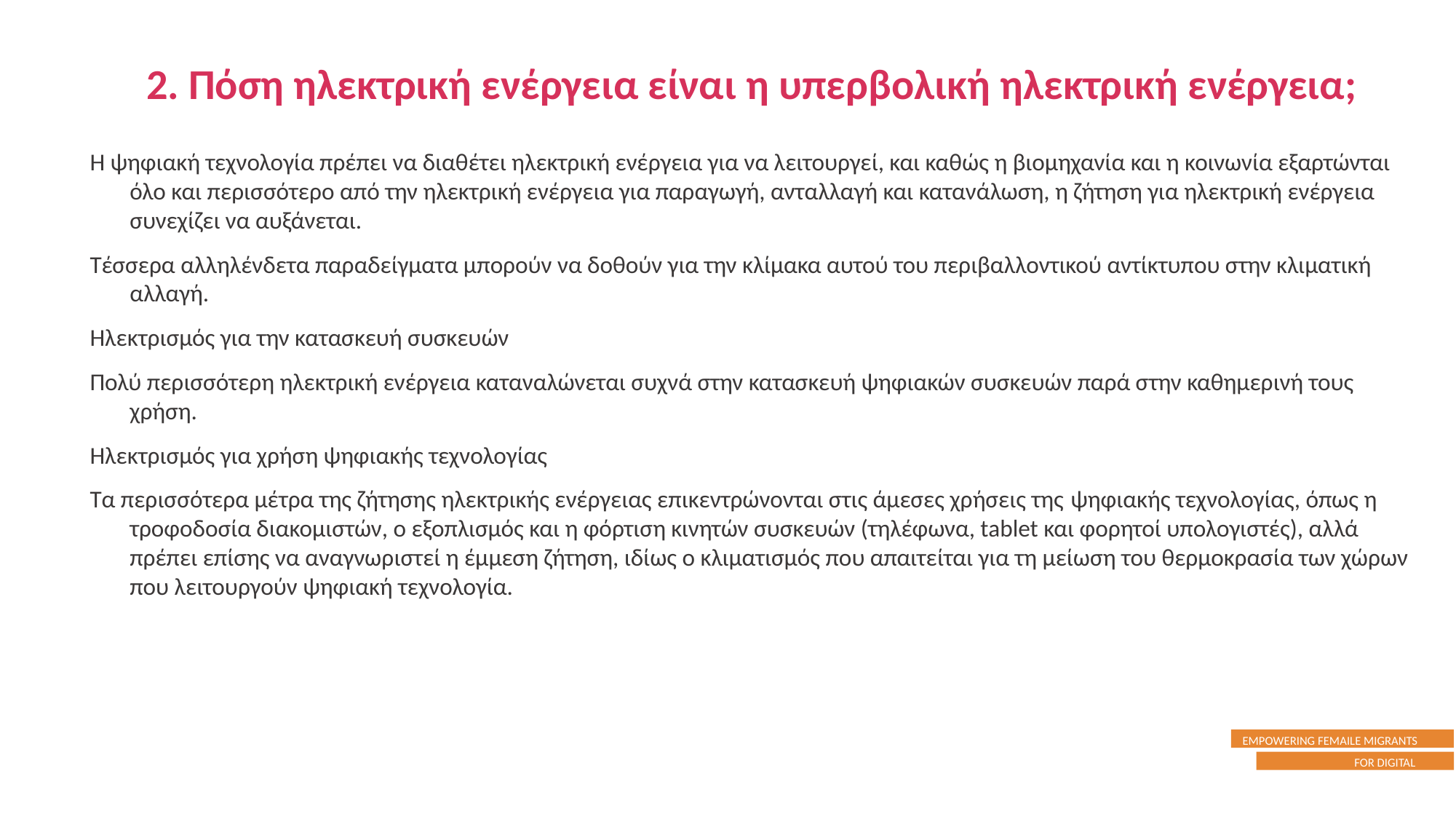

2. Πόση ηλεκτρική ενέργεια είναι η υπερβολική ηλεκτρική ενέργεια;

Η ψηφιακή τεχνολογία πρέπει να διαθέτει ηλεκτρική ενέργεια για να λειτουργεί, και καθώς η βιομηχανία και η κοινωνία εξαρτώνται όλο και περισσότερο από την ηλεκτρική ενέργεια για παραγωγή, ανταλλαγή και κατανάλωση, η ζήτηση για ηλεκτρική ενέργεια συνεχίζει να αυξάνεται.
Τέσσερα αλληλένδετα παραδείγματα μπορούν να δοθούν για την κλίμακα αυτού του περιβαλλοντικού αντίκτυπου στην κλιματική αλλαγή.
Ηλεκτρισμός για την κατασκευή συσκευών
Πολύ περισσότερη ηλεκτρική ενέργεια καταναλώνεται συχνά στην κατασκευή ψηφιακών συσκευών παρά στην καθημερινή τους χρήση.
Ηλεκτρισμός για χρήση ψηφιακής τεχνολογίας
Τα περισσότερα μέτρα της ζήτησης ηλεκτρικής ενέργειας επικεντρώνονται στις άμεσες χρήσεις της ψηφιακής τεχνολογίας, όπως η τροφοδοσία διακομιστών, ο εξοπλισμός και η φόρτιση κινητών συσκευών (τηλέφωνα, tablet και φορητοί υπολογιστές), αλλά πρέπει επίσης να αναγνωριστεί η έμμεση ζήτηση, ιδίως ο κλιματισμός που απαιτείται για τη μείωση του θερμοκρασία των χώρων που λειτουργούν ψηφιακή τεχνολογία.